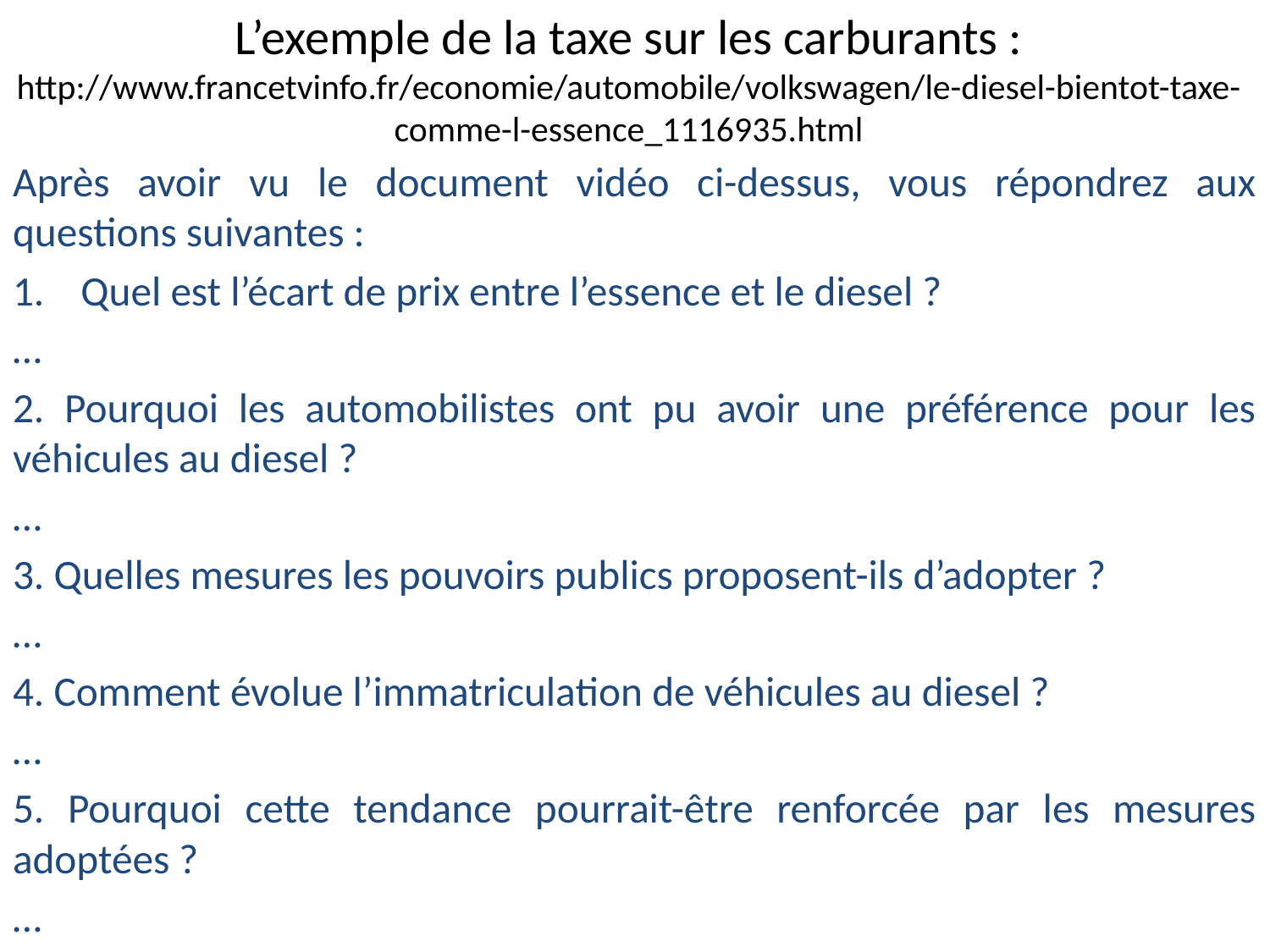

# L’exemple de la taxe sur les carburants : http://www.francetvinfo.fr/economie/automobile/volkswagen/le-diesel-bientot-taxe-comme-l-essence_1116935.html
Après avoir vu le document vidéo ci-dessus, vous répondrez aux questions suivantes :
Quel est l’écart de prix entre l’essence et le diesel ?
…
2. Pourquoi les automobilistes ont pu avoir une préférence pour les véhicules au diesel ?
…
3. Quelles mesures les pouvoirs publics proposent-ils d’adopter ?
…
4. Comment évolue l’immatriculation de véhicules au diesel ?
…
5. Pourquoi cette tendance pourrait-être renforcée par les mesures adoptées ?
…